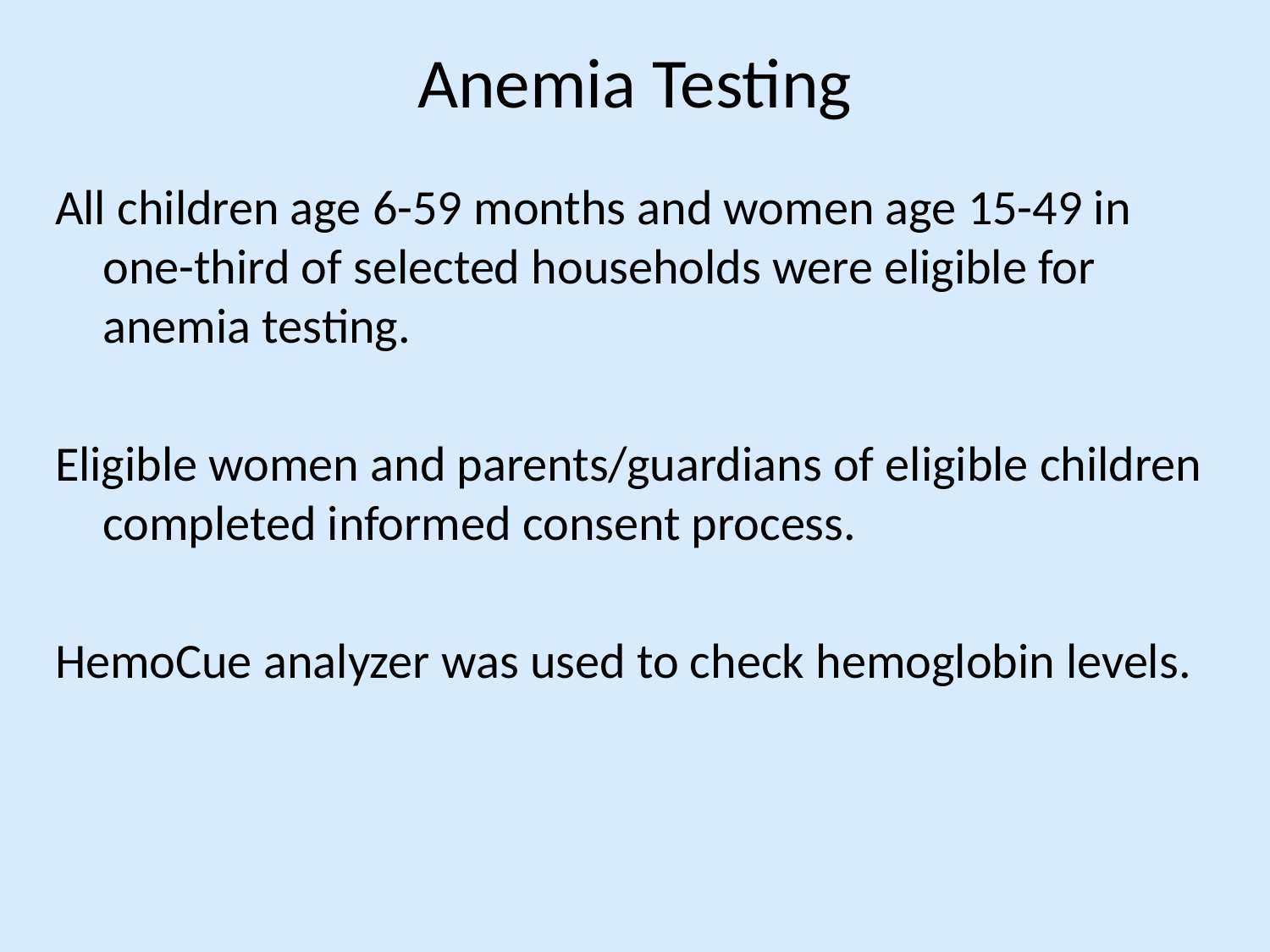

# Anemia Testing
All children age 6-59 months and women age 15-49 in one-third of selected households were eligible for anemia testing.

Eligible women and parents/guardians of eligible children completed informed consent process.

HemoCue analyzer was used to check hemoglobin levels.